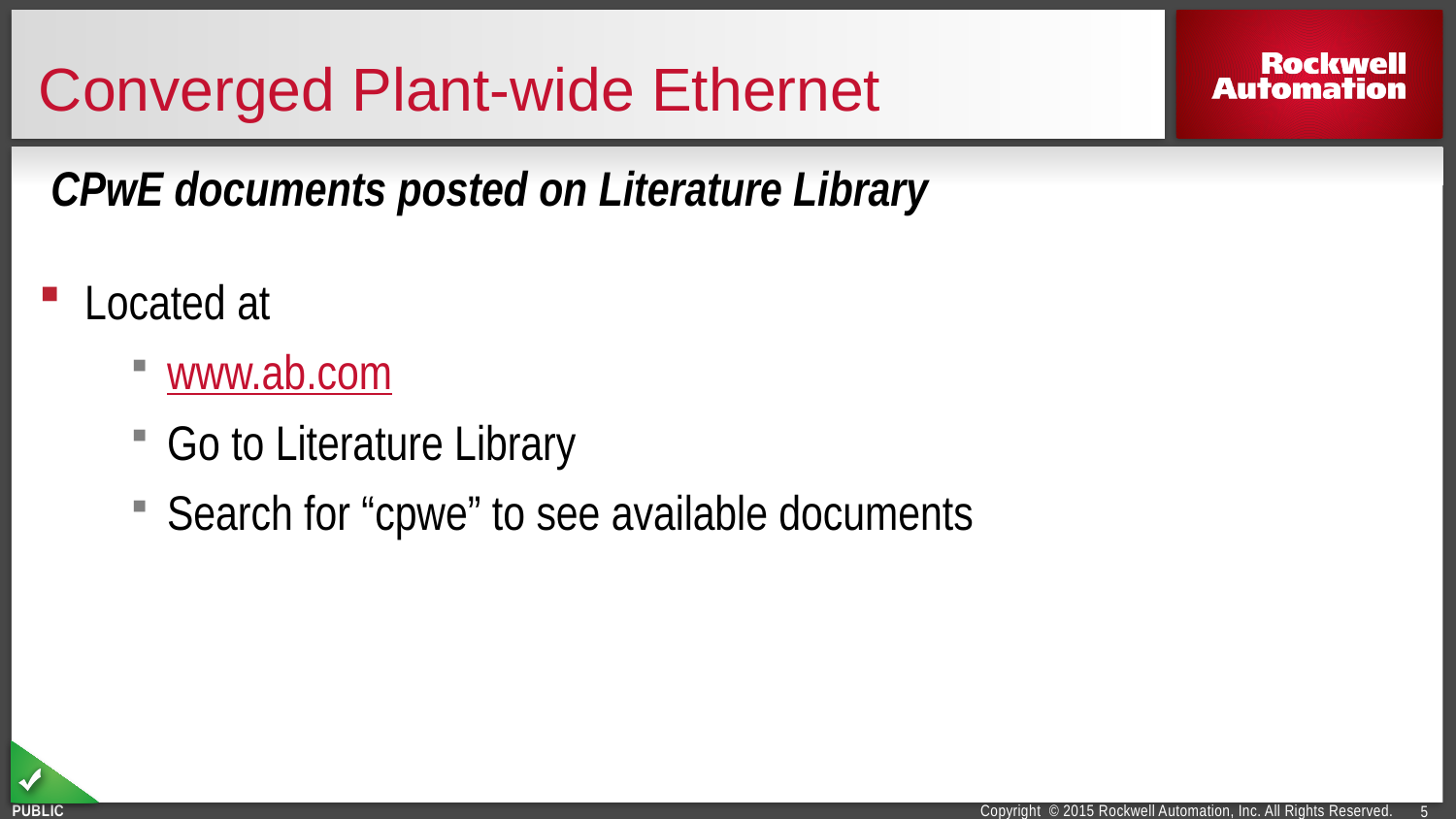

# Converged Plant-wide Ethernet
CPwE documents posted on Literature Library
Located at
www.ab.com
Go to Literature Library
Search for “cpwe” to see available documents

5